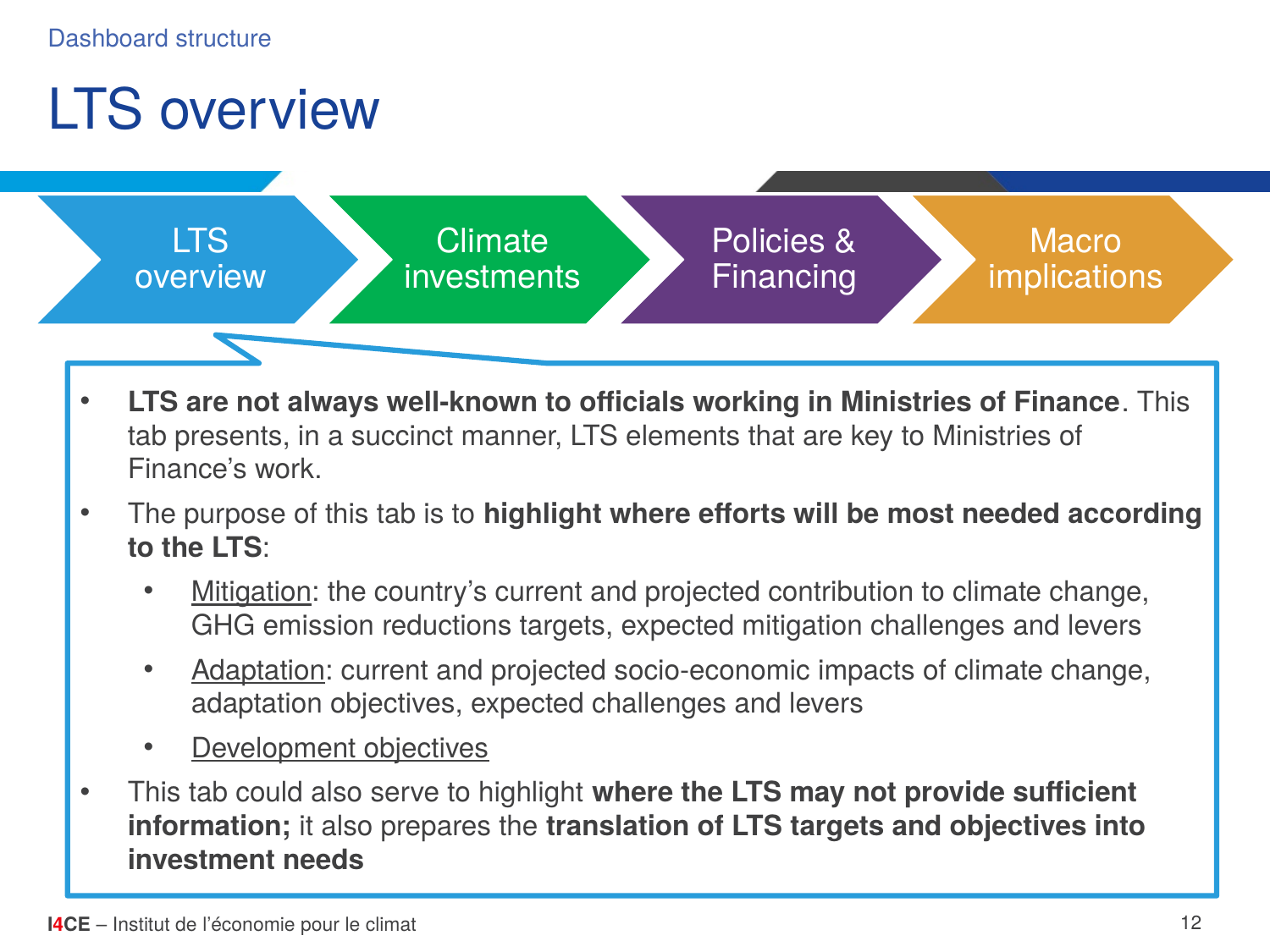

Dashboard structure
# LTS overview
LTS overview
Climate investments
Policies & Financing
Macro implications
LTS are not always well-known to officials working in Ministries of Finance. This tab presents, in a succinct manner, LTS elements that are key to Ministries of Finance’s work.
The purpose of this tab is to highlight where efforts will be most needed according to the LTS:
Mitigation: the country’s current and projected contribution to climate change, GHG emission reductions targets, expected mitigation challenges and levers
Adaptation: current and projected socio-economic impacts of climate change, adaptation objectives, expected challenges and levers
Development objectives
This tab could also serve to highlight where the LTS may not provide sufficient information; it also prepares the translation of LTS targets and objectives into investment needs